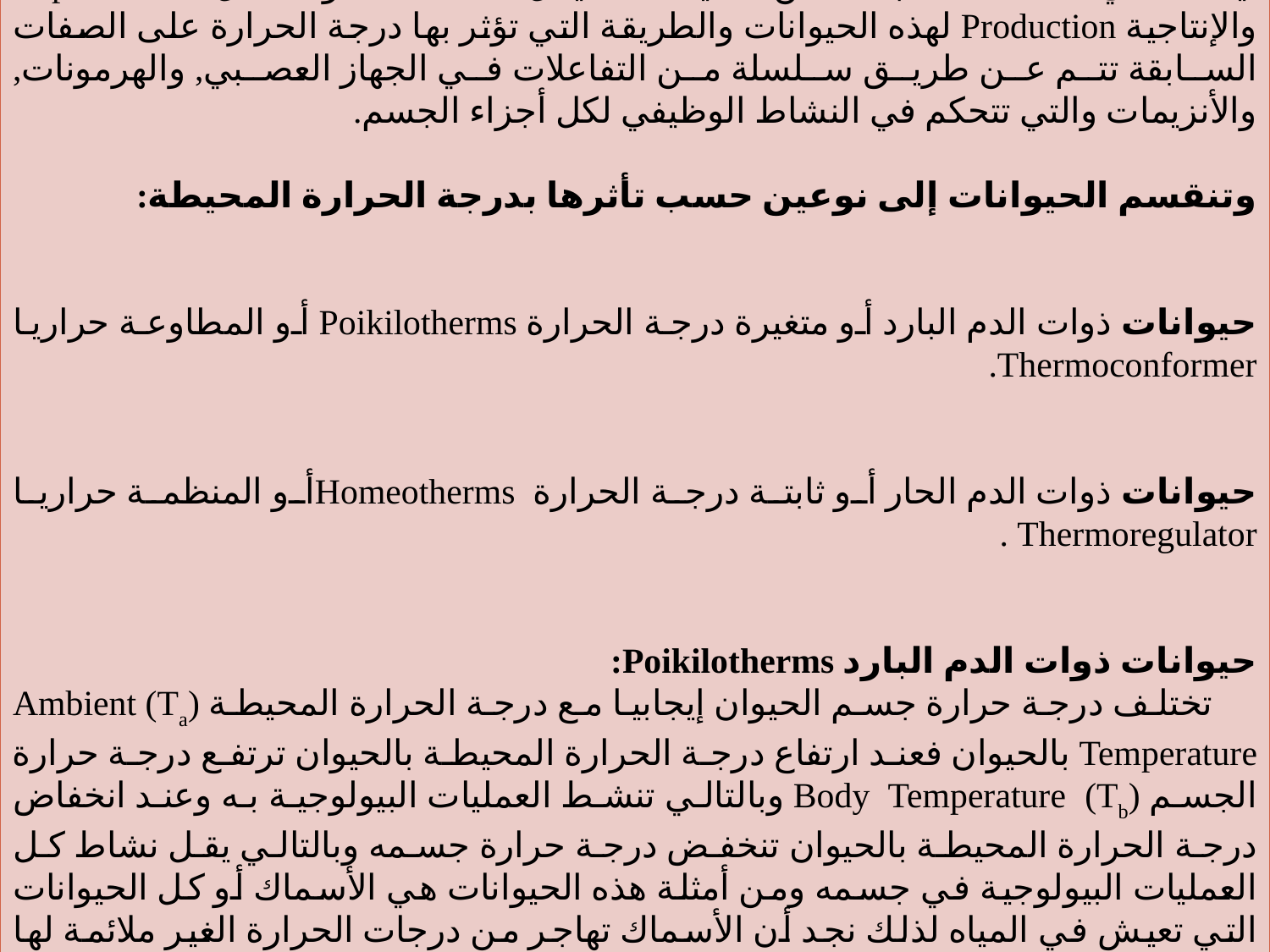

تسبب الاختلافات الموسمية في درجة الحرارة المحيطة بالحيوان اختلافات موسمية أيضا في الطاقة الناتجة من عمليات التمثيل Metabolism والتناسل Reproduction والإنتاجية Production لهذه الحيوانات والطريقة التي تؤثر بها درجة الحرارة على الصفات السابقة تتم عن طريق سلسلة من التفاعلات في الجهاز العصبي, والهرمونات, والأنزيمات والتي تتحكم في النشاط الوظيفي لكل أجزاء الجسم.

وتنقسم الحيوانات إلى نوعين حسب تأثرها بدرجة الحرارة المحيطة:

حيوانات ذوات الدم البارد أو متغيرة درجة الحرارة Poikilotherms أو المطاوعة حراريا Thermoconformer.

حيوانات ذوات الدم الحار أو ثابتة درجة الحرارة  Homeothermsأو المنظمة حراريا Thermoregulator .

حيوانات ذوات الدم البارد Poikilotherms:
     تختلف درجة حرارة جسم الحيوان إيجابيا مع درجة الحرارة المحيطة (Ta) Ambient Temperature بالحيوان فعند ارتفاع درجة الحرارة المحيطة بالحيوان ترتفع درجة حرارة الجسم Body Temperature (Tb) وبالتالي تنشط العمليات البيولوجية به وعند انخفاض درجة الحرارة المحيطة بالحيوان تنخفض درجة حرارة جسمه وبالتالي يقل نشاط كل العمليات البيولوجية في جسمه ومن أمثلة هذه الحيوانات هي الأسماك أو كل الحيوانات التي تعيش في المياه لذلك نجد أن الأسماك تهاجر من درجات الحرارة الغير ملائمة لها إلى مياه تكون درجات الحرارة المحيطة بها ملائمة لها إذ تتميز بعضها بخاصية السبات الشتوي.